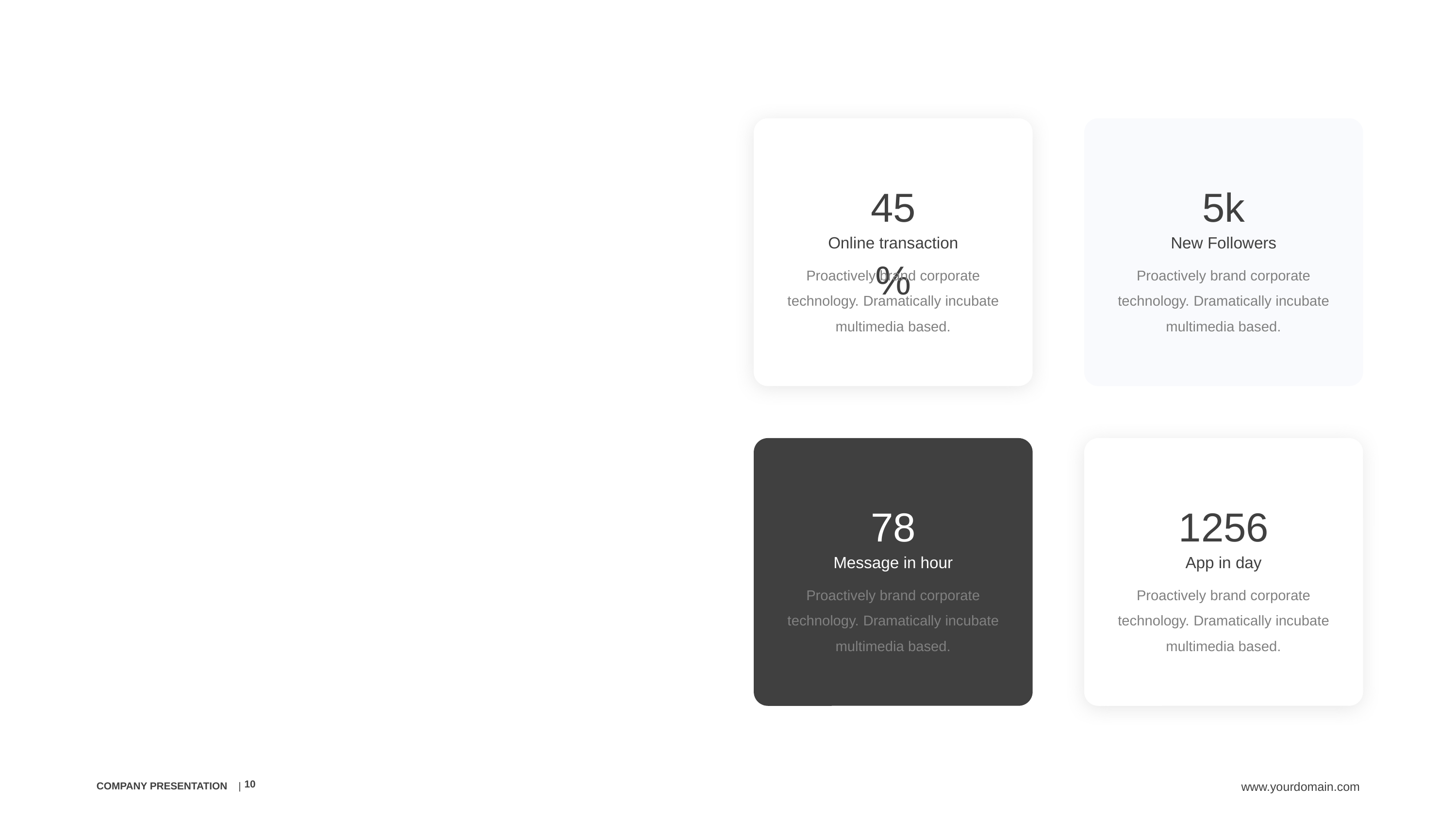

45%
5k
Online transaction
Proactively brand corporate technology. Dramatically incubate multimedia based.
New Followers
Proactively brand corporate technology. Dramatically incubate multimedia based.

78
1256
Message in hour
Proactively brand corporate technology. Dramatically incubate multimedia based.
App in day
Proactively brand corporate technology. Dramatically incubate multimedia based.